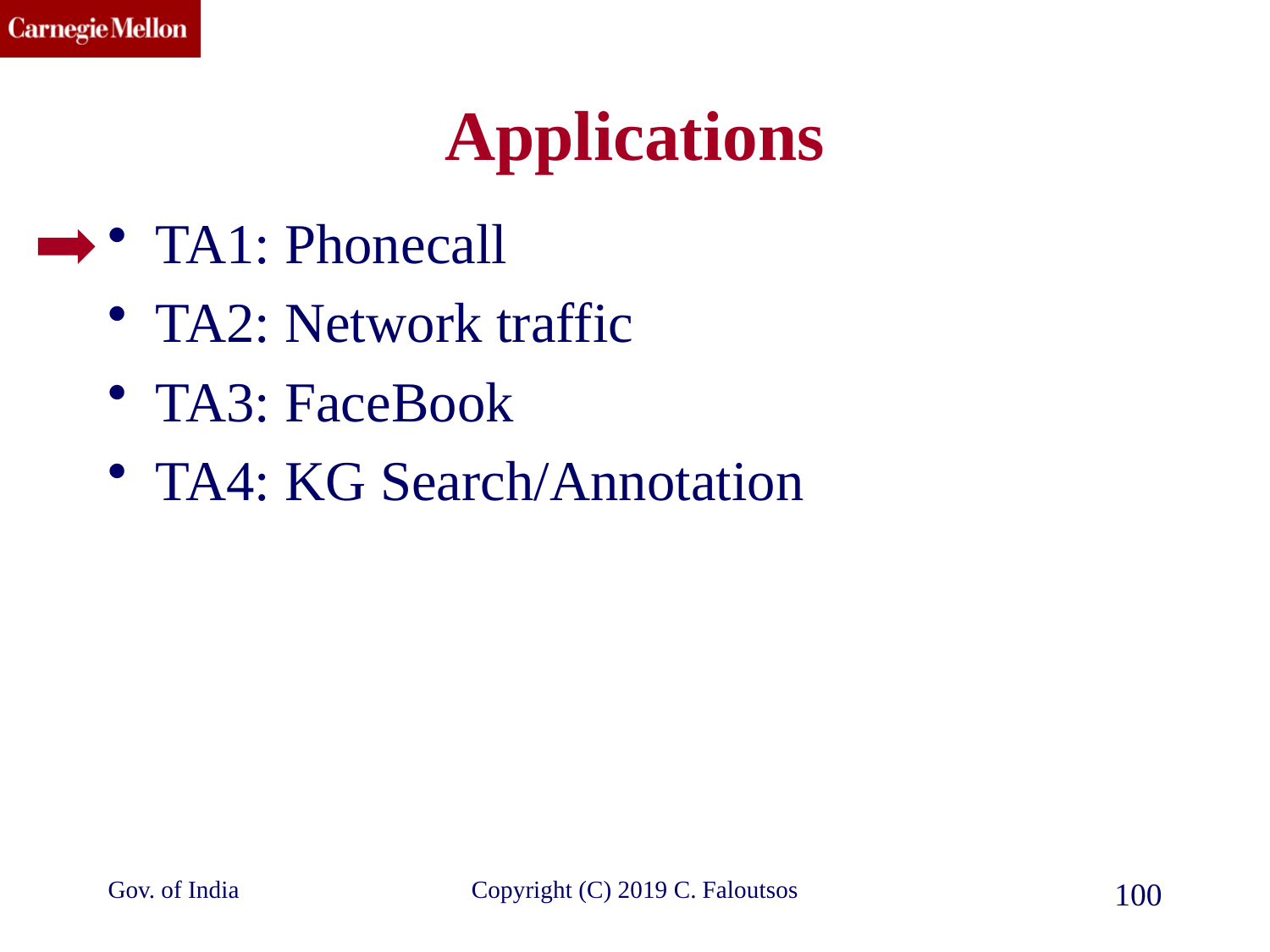

# Applications
TA1: Phonecall
TA2: Network traffic
TA3: FaceBook
TA4: KG Search/Annotation

Gov. of India
Copyright (C) 2019 C. Faloutsos
100